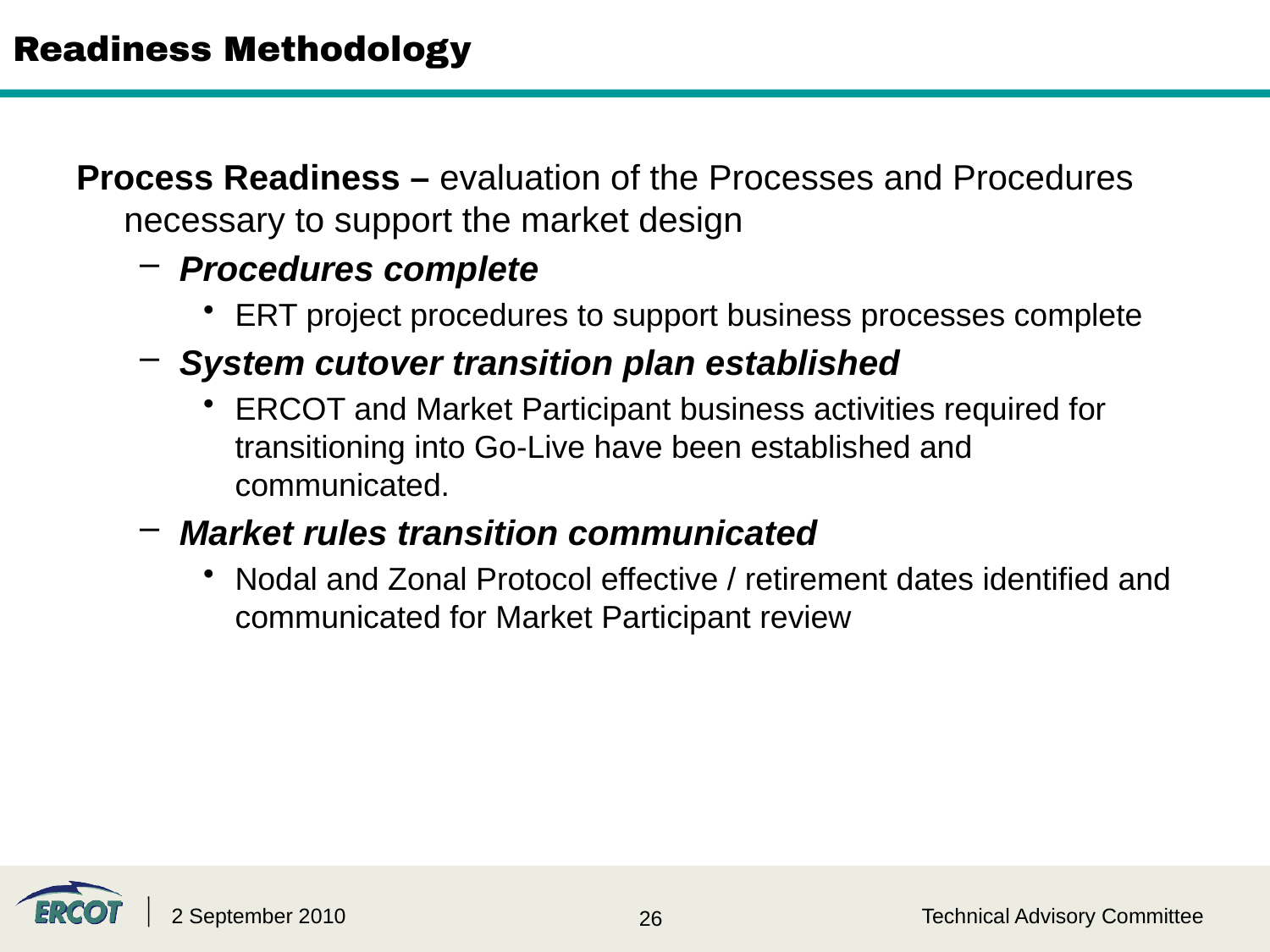

# Readiness Methodology
Process Readiness – evaluation of the Processes and Procedures necessary to support the market design
Procedures complete
ERT project procedures to support business processes complete
System cutover transition plan established
ERCOT and Market Participant business activities required for transitioning into Go-Live have been established and communicated.
Market rules transition communicated
Nodal and Zonal Protocol effective / retirement dates identified and communicated for Market Participant review
2 September 2010
Technical Advisory Committee